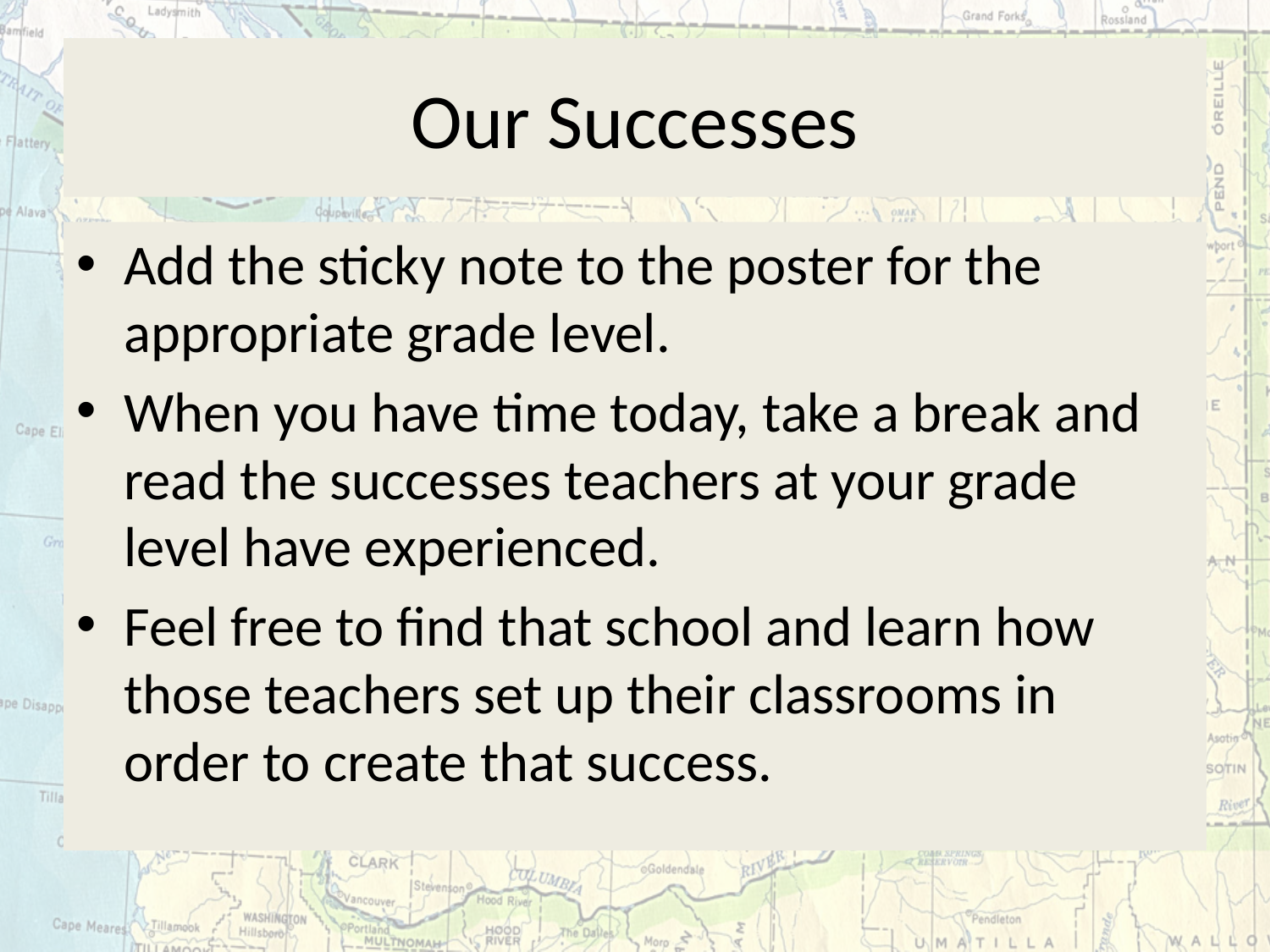

# Our Successes
Add the sticky note to the poster for the appropriate grade level.
When you have time today, take a break and read the successes teachers at your grade level have experienced.
Feel free to find that school and learn how those teachers set up their classrooms in order to create that success.